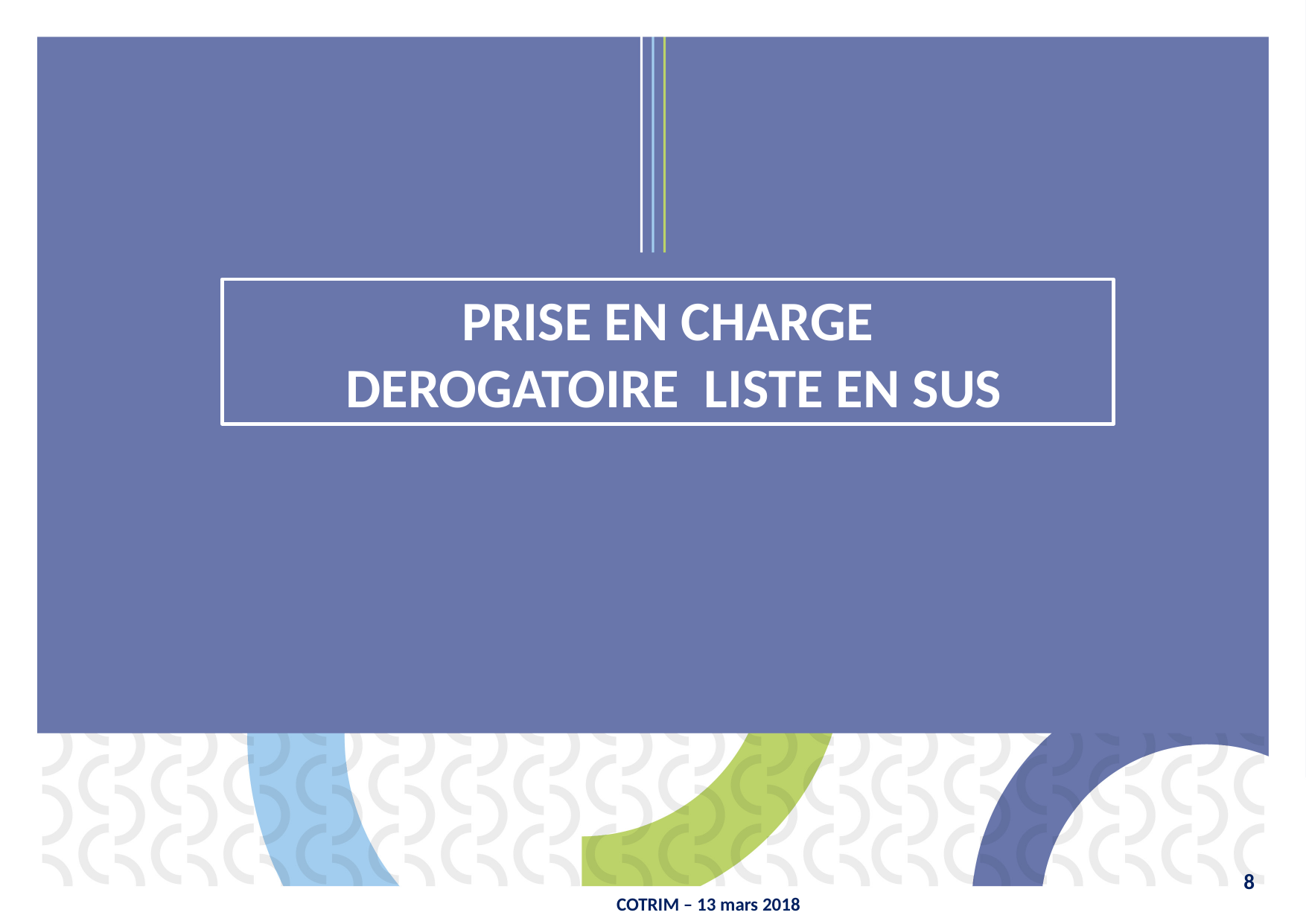

PRISE EN CHARGE
 DEROGATOIRE  LISTE EN SUS
8